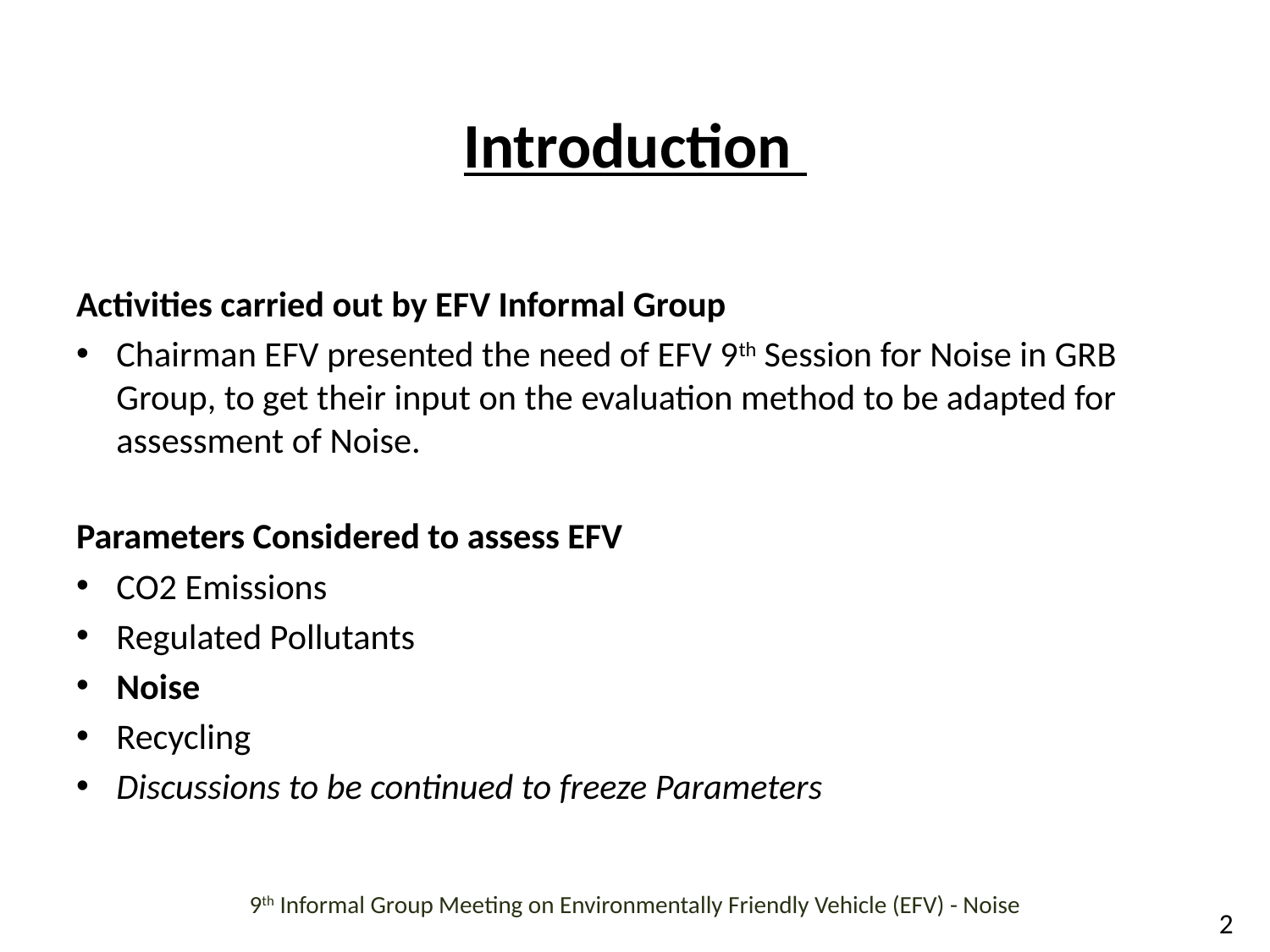

# Introduction
Activities carried out by EFV Informal Group
Chairman EFV presented the need of EFV 9th Session for Noise in GRB Group, to get their input on the evaluation method to be adapted for assessment of Noise.

Parameters Considered to assess EFV
CO2 Emissions
Regulated Pollutants
Noise
Recycling
Discussions to be continued to freeze Parameters
9th Informal Group Meeting on Environmentally Friendly Vehicle (EFV) - Noise
2